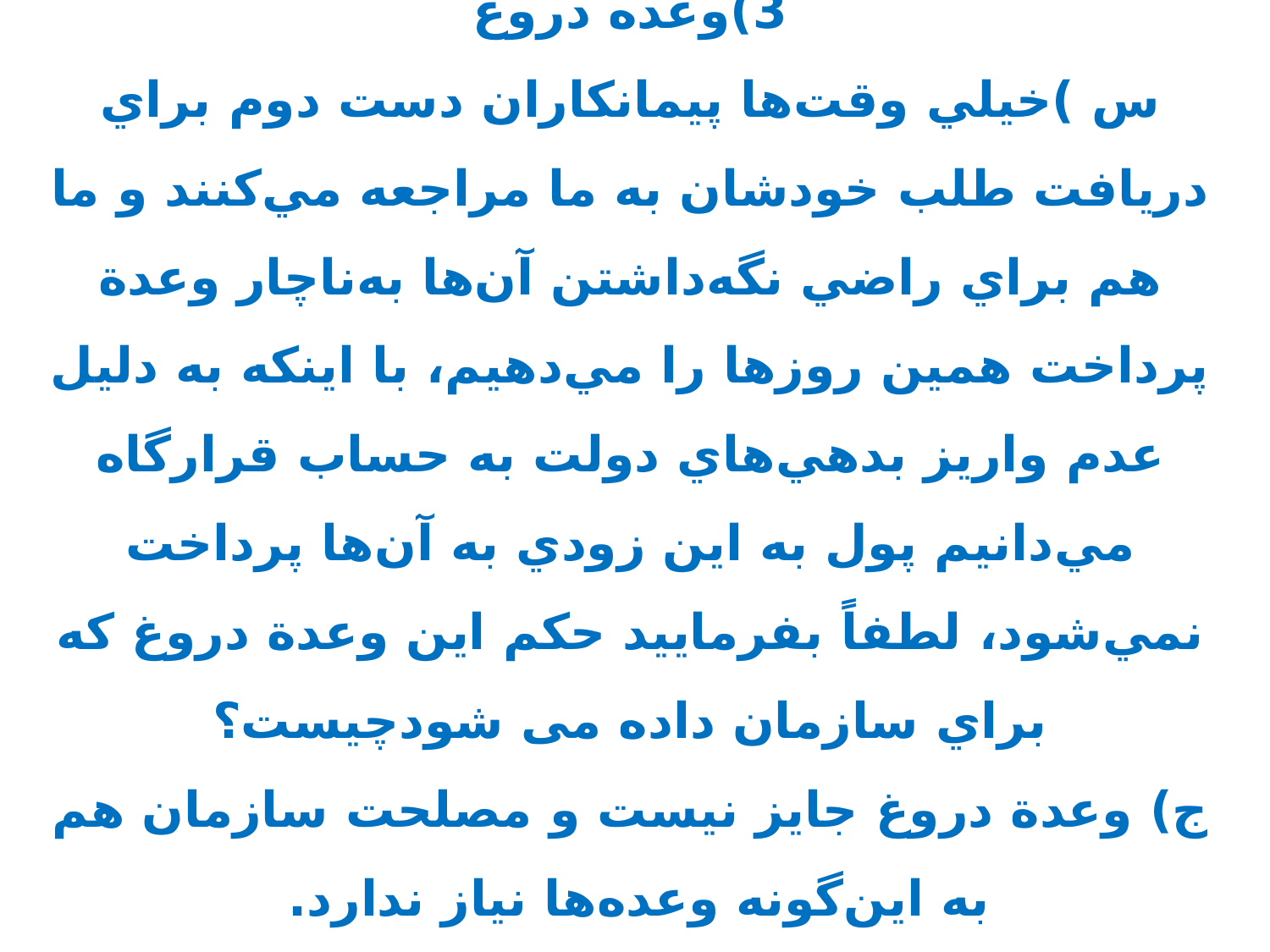

3)وعده دروغ
س )خيلي وقت‌ها پيمانكاران دست دوم براي دريافت طلب خودشان به ما مراجعه مي‌كنند و ما هم براي راضي نگه‌داشتن آن‌ها به‌ناچار وعدة پرداخت همين روزها را مي‌دهيم، با اينكه به دليل عدم واريز بدهي‌هاي دولت به حساب قرارگاه مي‌دانيم پول به اين زودي به آن‌ها پرداخت نمي‌شود، لطفاً بفرماييد حكم اين وعدة دروغ كه براي سازمان داده می شودچيست؟
ج) وعدة دروغ جايز نيست و مصلحت سازمان هم به اين‌گونه وعده‌ها نياز ندارد.